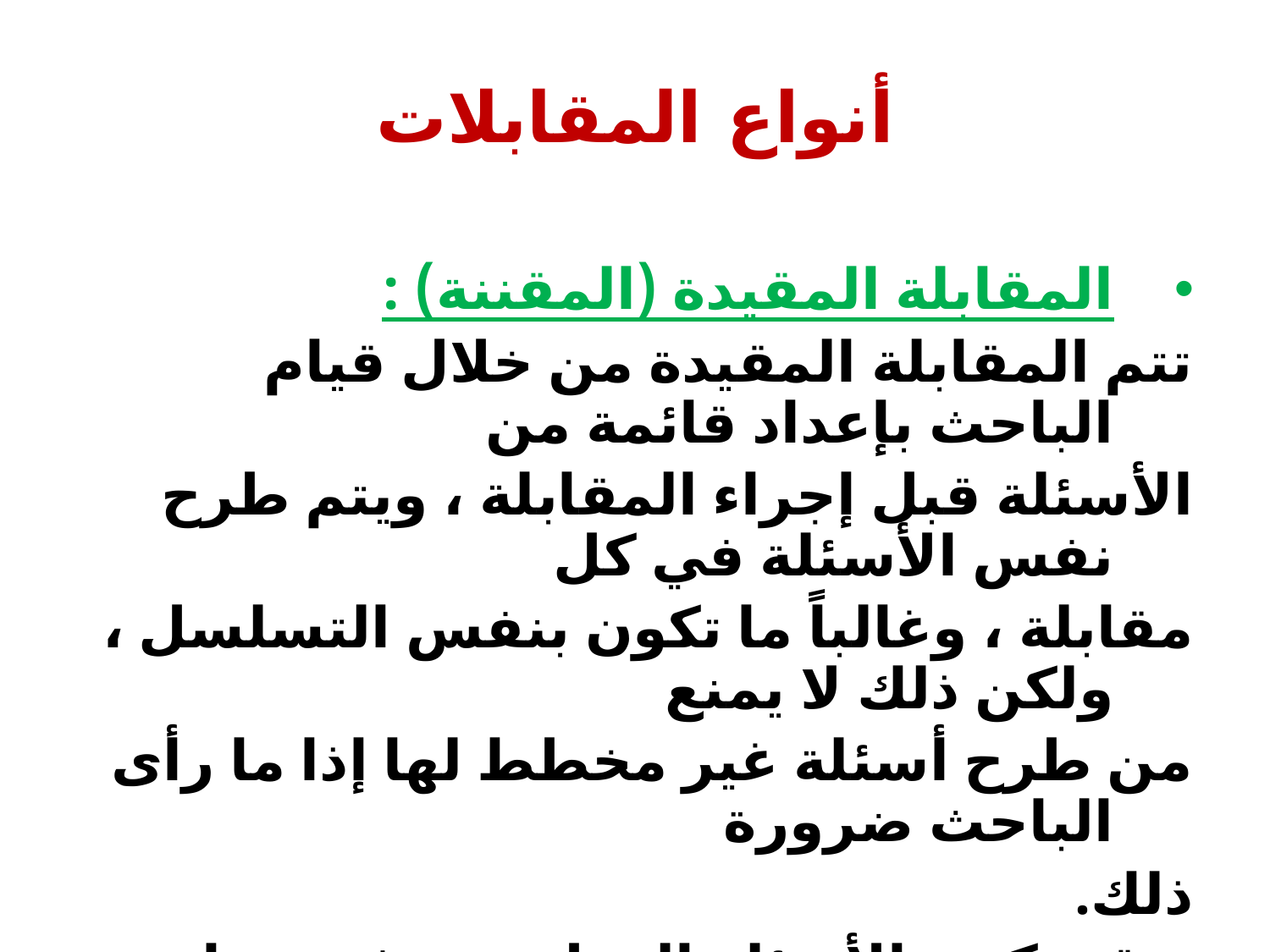

# أنواع المقابلات

المقابلة المقيدة (المقننة) :
تتم المقابلة المقيدة من خلال قيام الباحث بإعداد قائمة من
الأسئلة قبل إجراء المقابلة ، ويتم طرح نفس الأسئلة في كل
مقابلة ، وغالباً ما تكون بنفس التسلسل ، ولكن ذلك لا يمنع
من طرح أسئلة غير مخطط لها إذا ما رأى الباحث ضرورة
ذلك.
 وقد تكون الأسئلة المطروحة في هذا النوع من المقابلات
ذات نهايات مقفلة ، أو ذات نهايات مفتوحة.